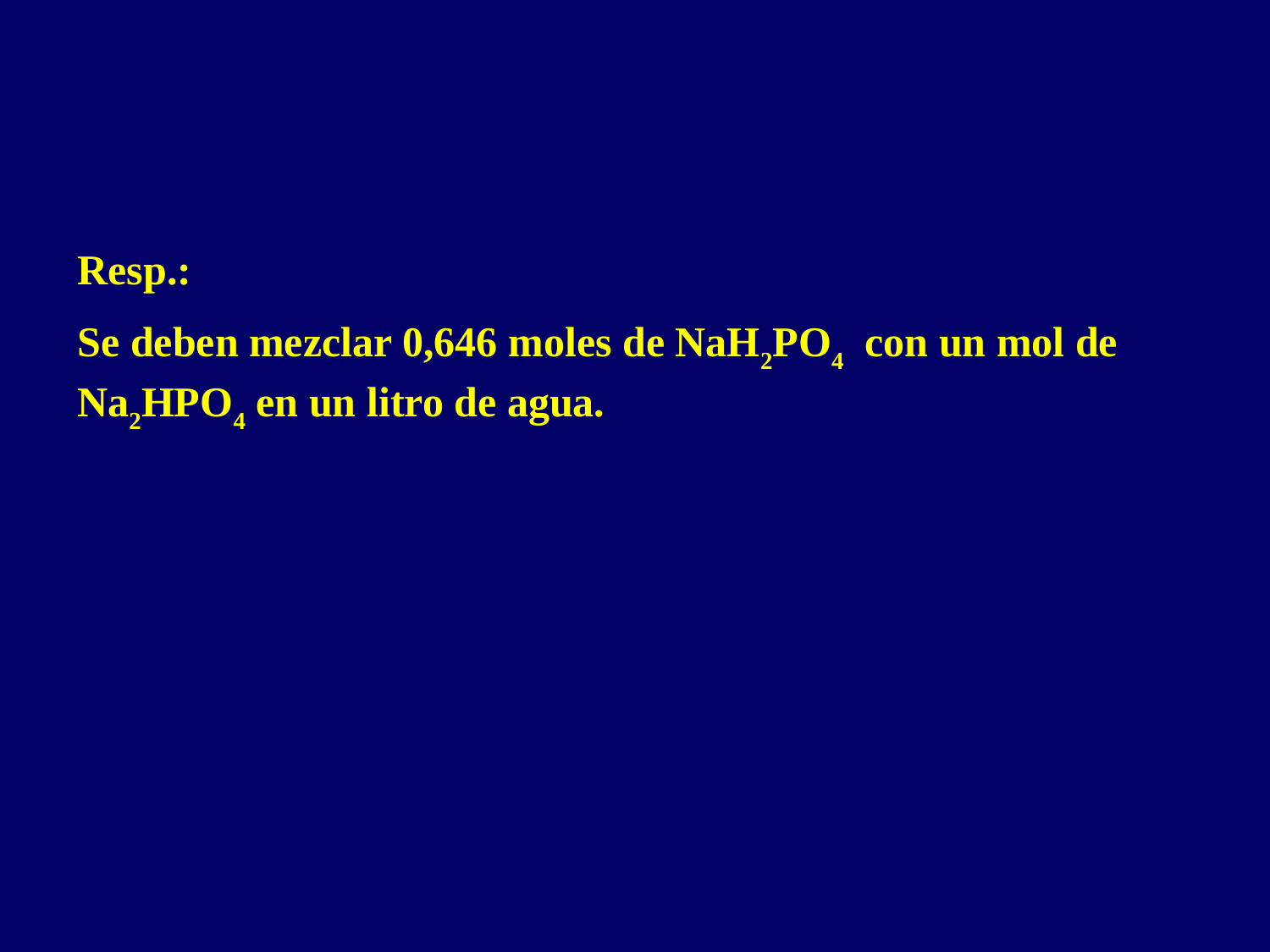

Resp.:
Se deben mezclar 0,646 moles de NaH2PO4  con un mol de Na2HPO4 en un litro de agua.